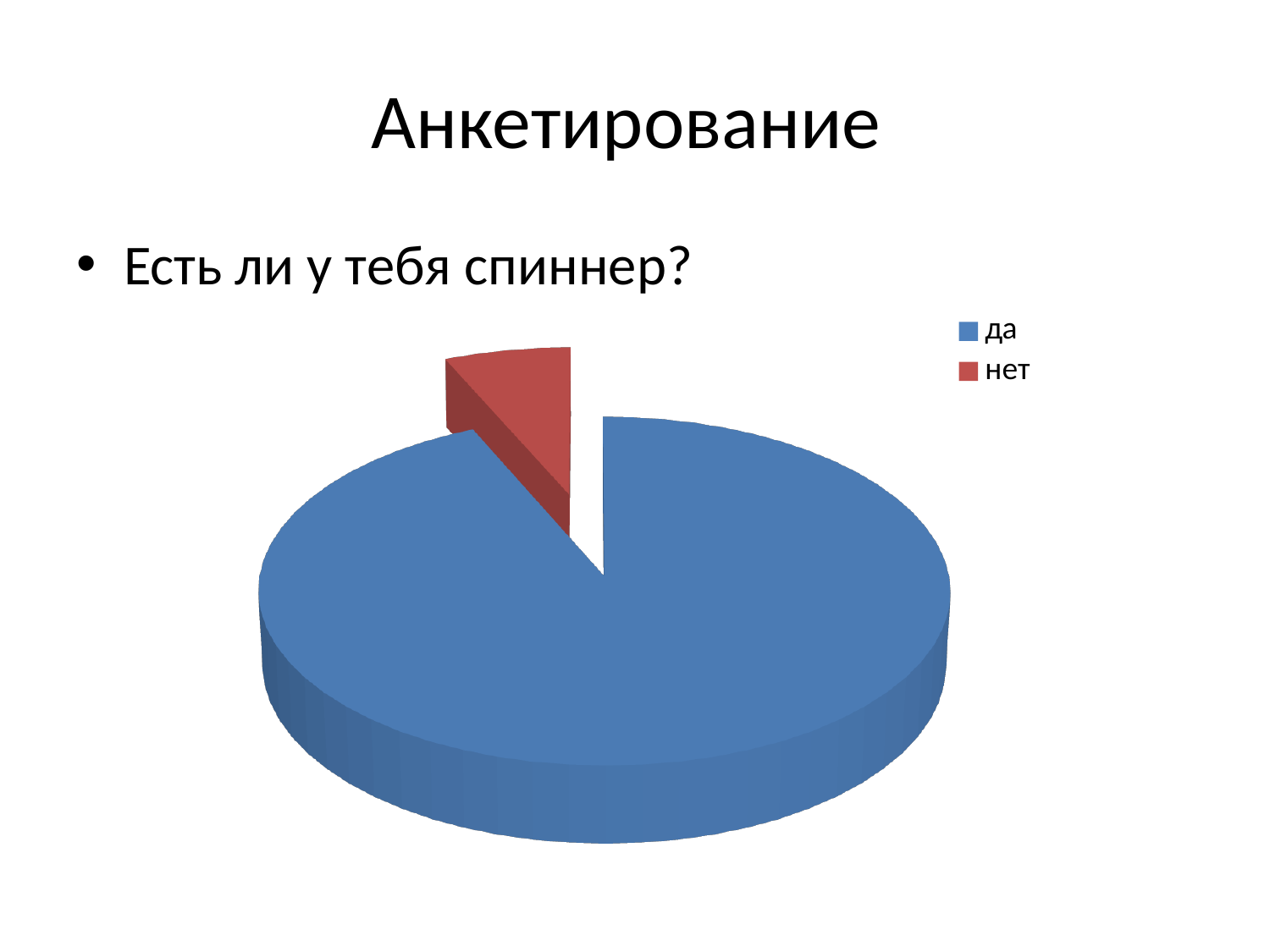

# Анкетирование
Есть ли у тебя спиннер?

[unsupported chart]